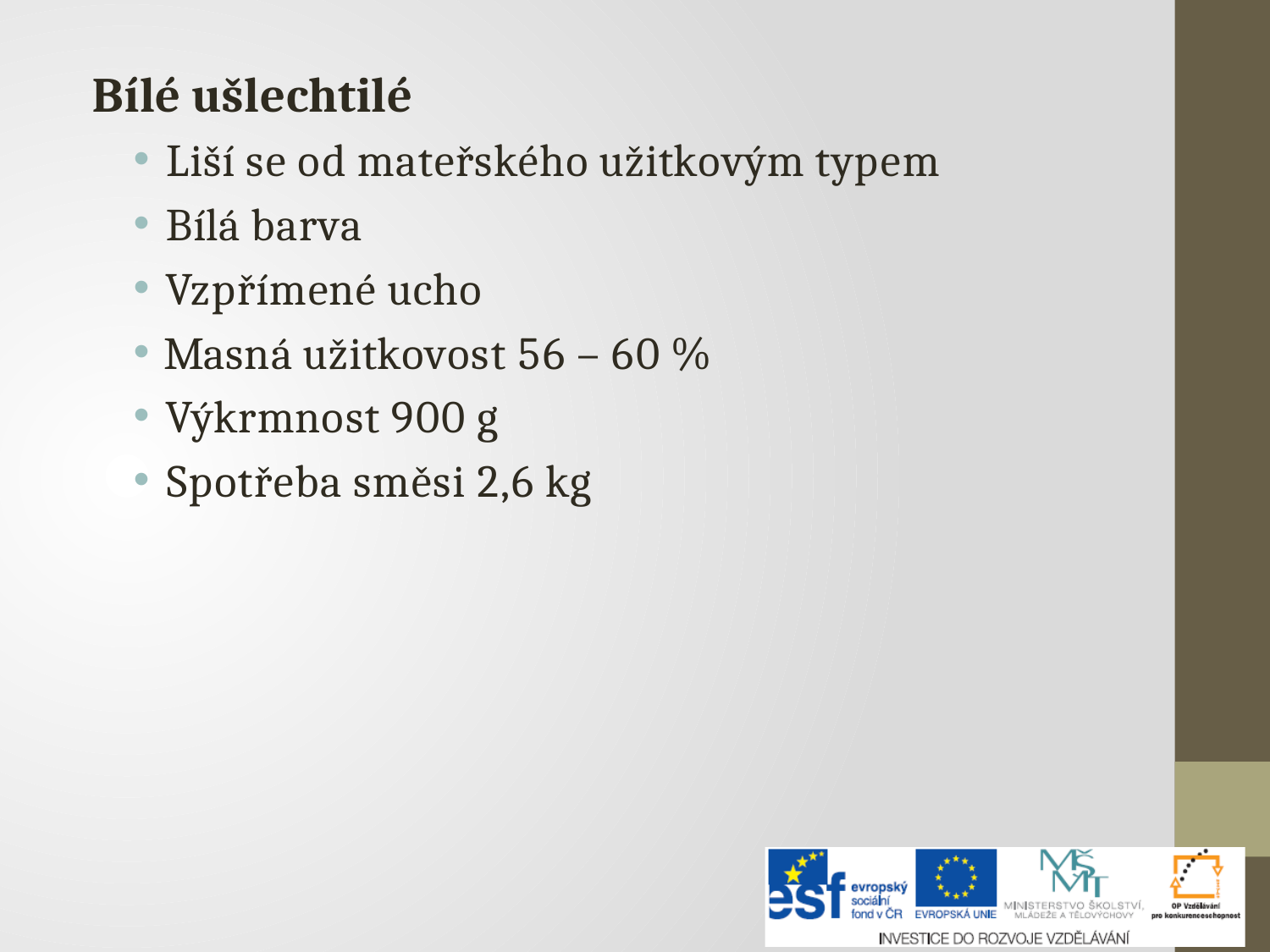

Bílé ušlechtilé
Liší se od mateřského užitkovým typem
Bílá barva
Vzpřímené ucho
Masná užitkovost 56 – 60 %
Výkrmnost 900 g
Spotřeba směsi 2,6 kg